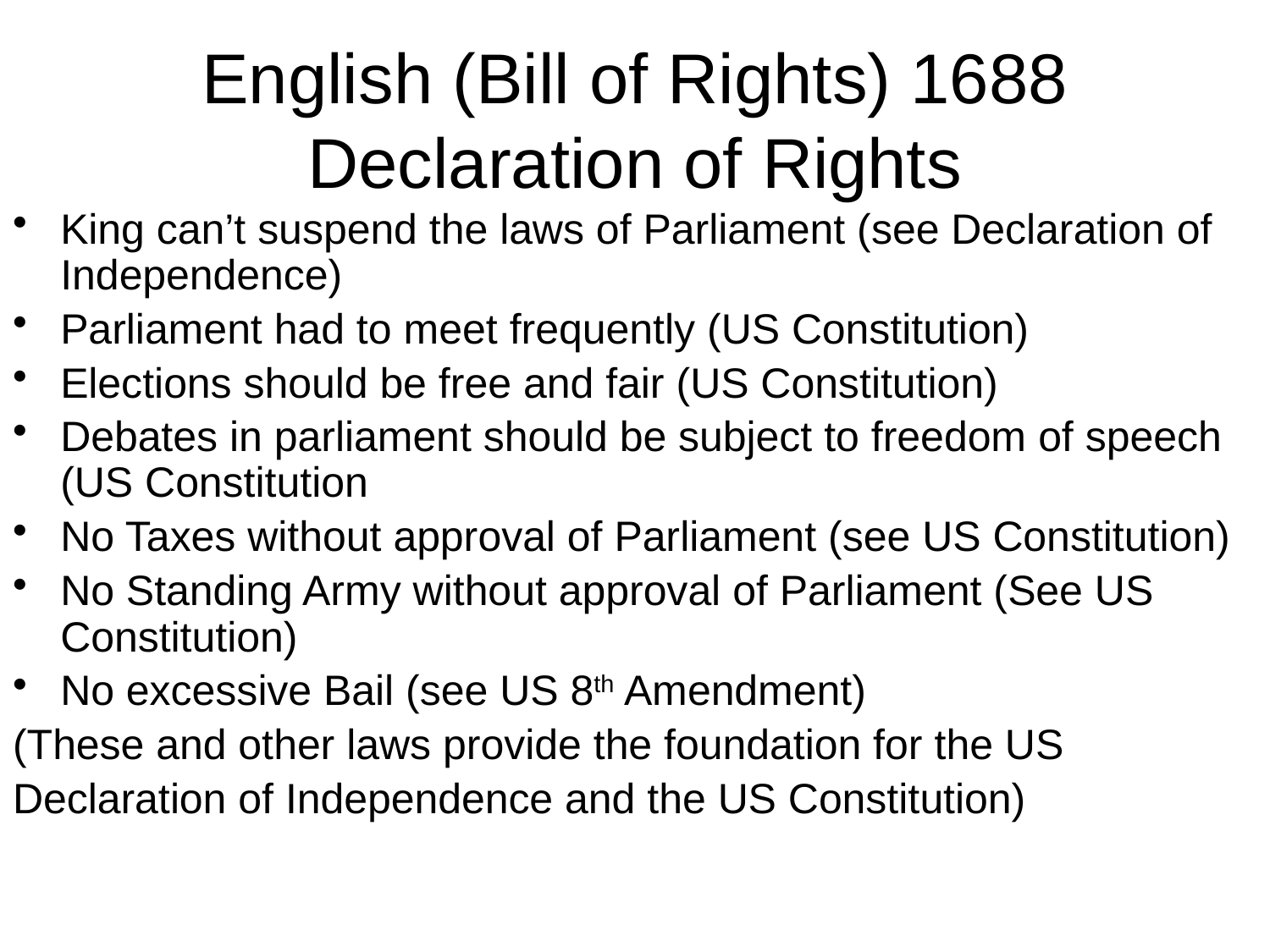

# English (Bill of Rights) 1688 Declaration of Rights
King can’t suspend the laws of Parliament (see Declaration of Independence)
Parliament had to meet frequently (US Constitution)
Elections should be free and fair (US Constitution)
Debates in parliament should be subject to freedom of speech (US Constitution
No Taxes without approval of Parliament (see US Constitution)
No Standing Army without approval of Parliament (See US Constitution)
No excessive Bail (see US 8th Amendment)
(These and other laws provide the foundation for the US
Declaration of Independence and the US Constitution)